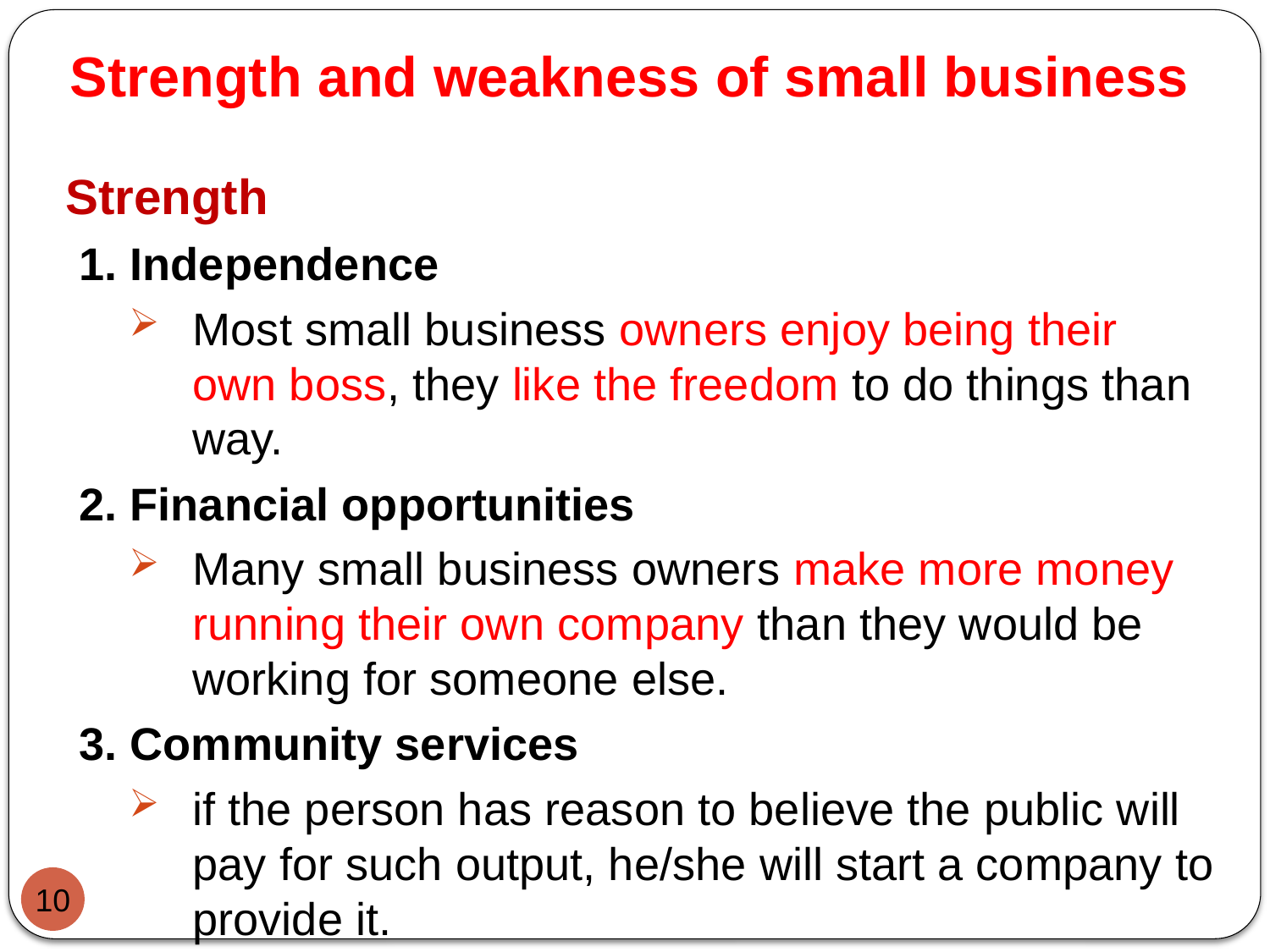

# Strength and weakness of small business
Strength
1. Independence
Most small business owners enjoy being their own boss, they like the freedom to do things than way.
2. Financial opportunities
Many small business owners make more money running their own company than they would be working for someone else.
3. Community services
if the person has reason to believe the public will pay for such output, he/she will start a company to provide it.

10